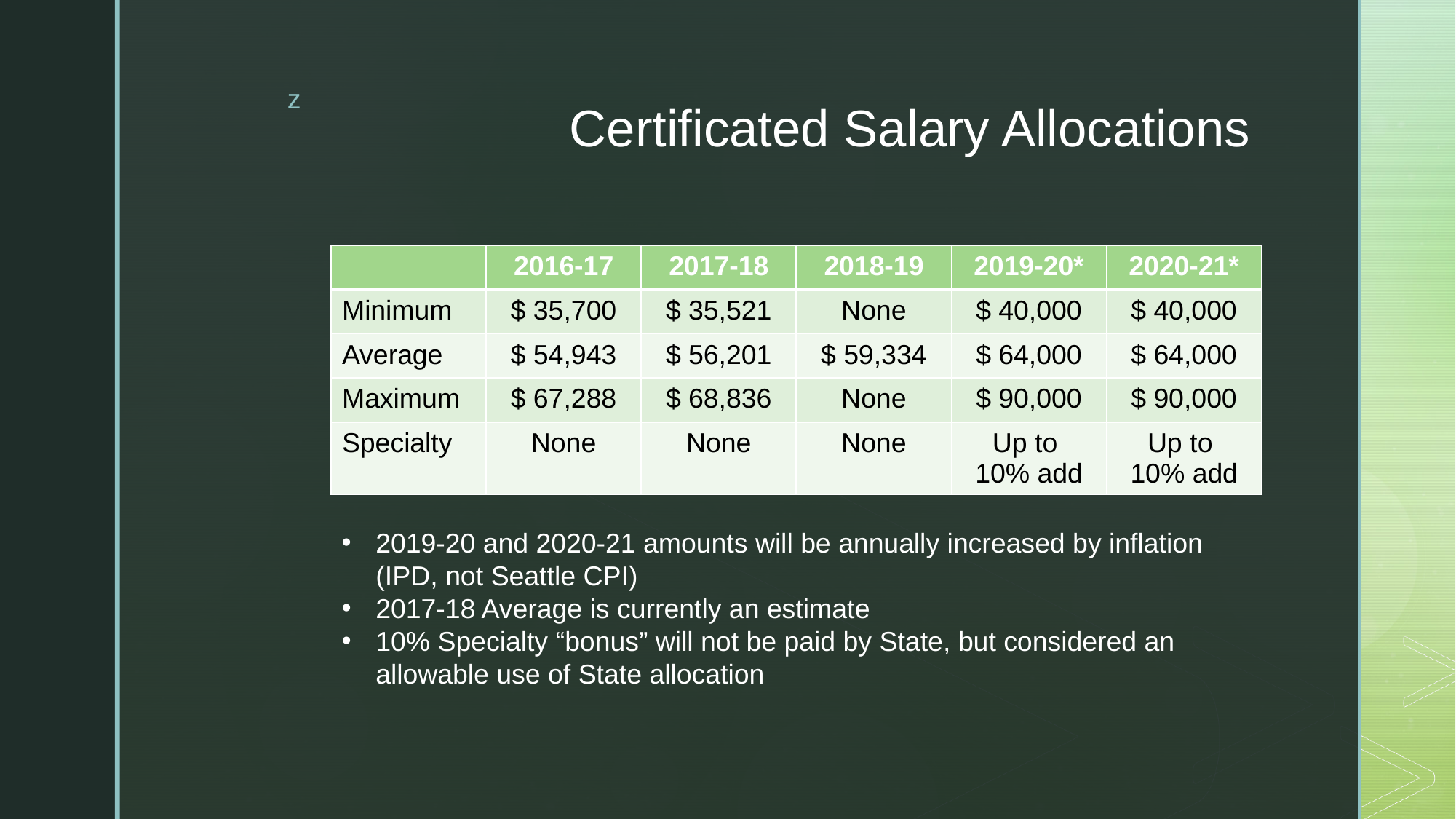

# Certificated Salary Allocations
|  | 2016-17 | 2017-18 | 2018-19 | 2019-20\* | 2020-21\* |
| --- | --- | --- | --- | --- | --- |
| Minimum | $ 35,700 | $ 35,521 | None | $ 40,000 | $ 40,000 |
| Average | $ 54,943 | $ 56,201 | $ 59,334 | $ 64,000 | $ 64,000 |
| Maximum | $ 67,288 | $ 68,836 | None | $ 90,000 | $ 90,000 |
| Specialty | None | None | None | Up to 10% add | Up to 10% add |
2019-20 and 2020-21 amounts will be annually increased by inflation (IPD, not Seattle CPI)
2017-18 Average is currently an estimate
10% Specialty “bonus” will not be paid by State, but considered an allowable use of State allocation